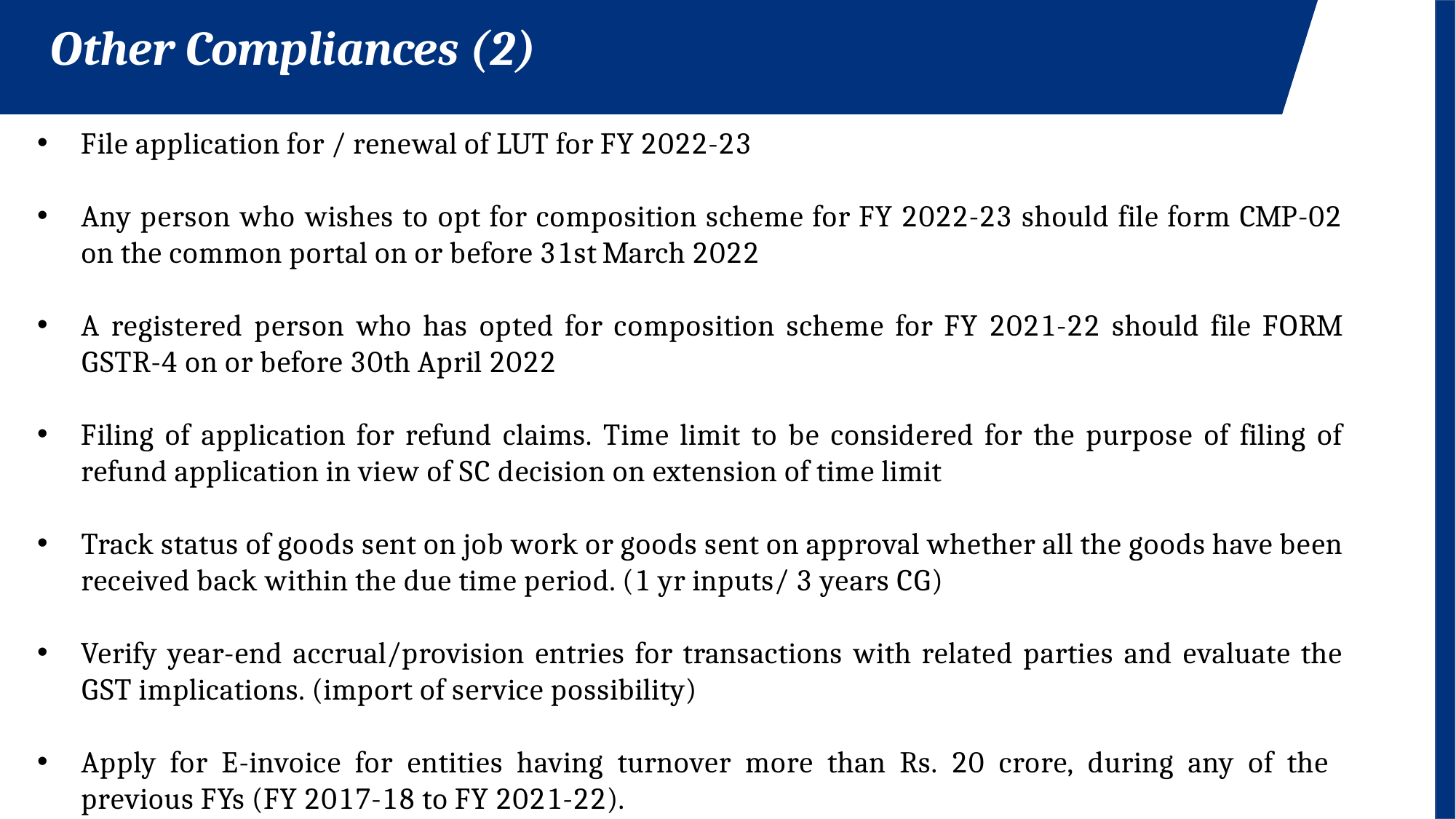

Other Compliances (2)
File application for / renewal of LUT for FY 2022-23

Any person who wishes to opt for composition scheme for FY 2022-23 should file form CMP-02 on the common portal on or before 31st March 2022

A registered person who has opted for composition scheme for FY 2021-22 should file FORM GSTR-4 on or before 30th April 2022

Filing of application for refund claims. Time limit to be considered for the purpose of filing of refund application in view of SC decision on extension of time limit

Track status of goods sent on job work or goods sent on approval whether all the goods have been received back within the due time period. (1 yr inputs/ 3 years CG)

Verify year-end accrual/provision entries for transactions with related parties and evaluate the GST implications. (import of service possibility)

Apply for E-invoice for entities having turnover more than Rs. 20 crore, during any of the  previous FYs (FY 2017-18 to FY 2021-22).